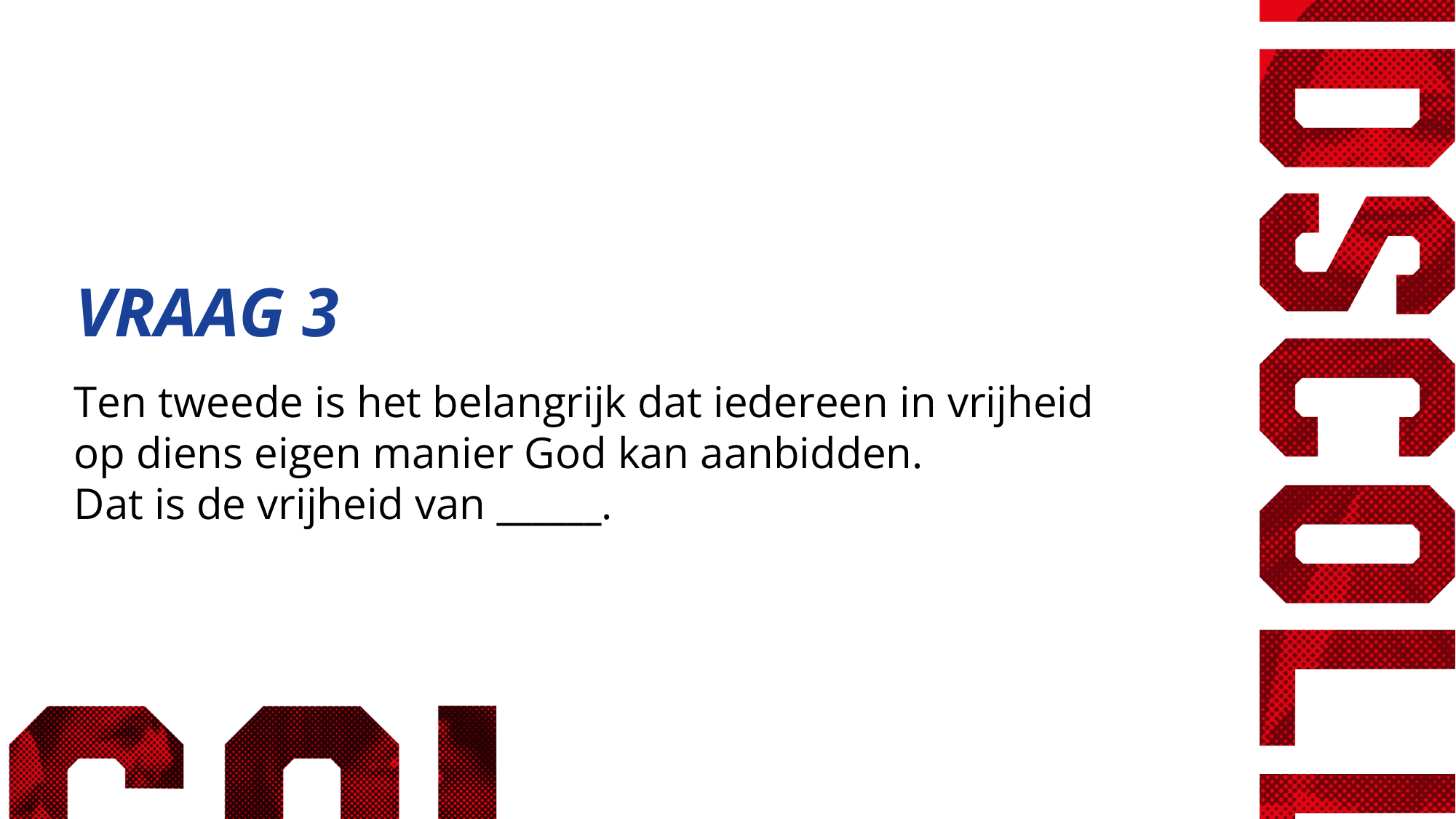

VRAAG 3
Ten tweede is het belangrijk dat iedereen in vrijheid op diens eigen manier God kan aanbidden.
Dat is de vrijheid van ______.